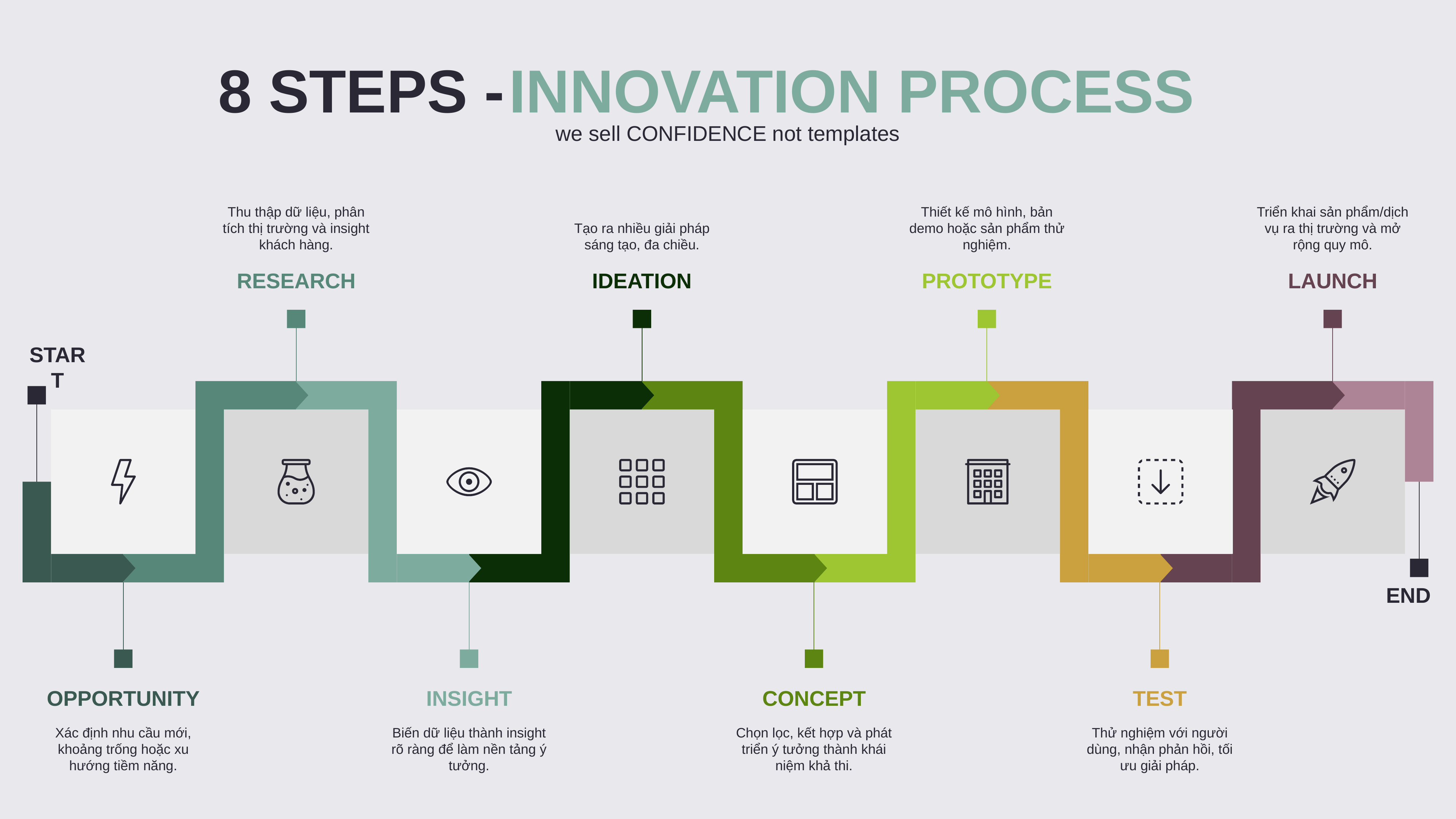

8 STEPS -
INNOVATION PROCESS
we sell CONFIDENCE not templates
Thu thập dữ liệu, phân tích thị trường và insight khách hàng.
Thiết kế mô hình, bản demo hoặc sản phẩm thử nghiệm.
Triển khai sản phẩm/dịch vụ ra thị trường và mở rộng quy mô.
Tạo ra nhiều giải pháp sáng tạo, đa chiều.
RESEARCH
IDEATION
PROTOTYPE
LAUNCH

START

END

OPPORTUNITY
INSIGHT
CONCEPT
TEST
Xác định nhu cầu mới, khoảng trống hoặc xu hướng tiềm năng.
Chọn lọc, kết hợp và phát triển ý tưởng thành khái niệm khả thi.
Thử nghiệm với người dùng, nhận phản hồi, tối ưu giải pháp.
Biến dữ liệu thành insight rõ ràng để làm nền tảng ý tưởng.